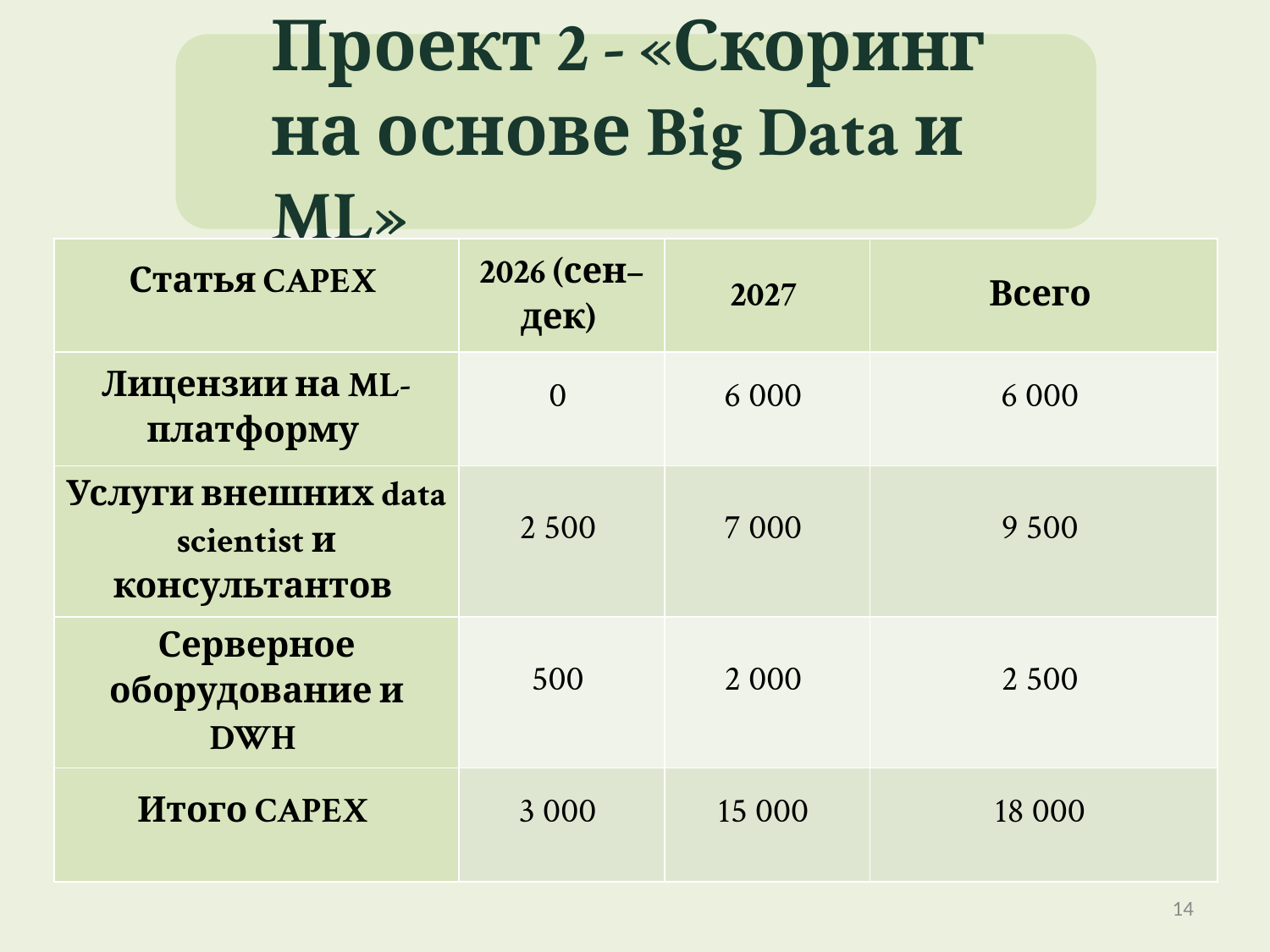

# Проект 2 - «Скоринг на основе Big Data и ML»

| Статья CAPEX | 2026 (сен–дек) | 2027 | Всего |
| --- | --- | --- | --- |
| Лицензии на ML-платформу | 0 | 6 000 | 6 000 |
| Услуги внешних data scientist и консультантов | 2 500 | 7 000 | 9 500 |
| Серверное оборудование и DWH | 500 | 2 000 | 2 500 |
| Итого CAPEX | 3 000 | 15 000 | 18 000 |

14